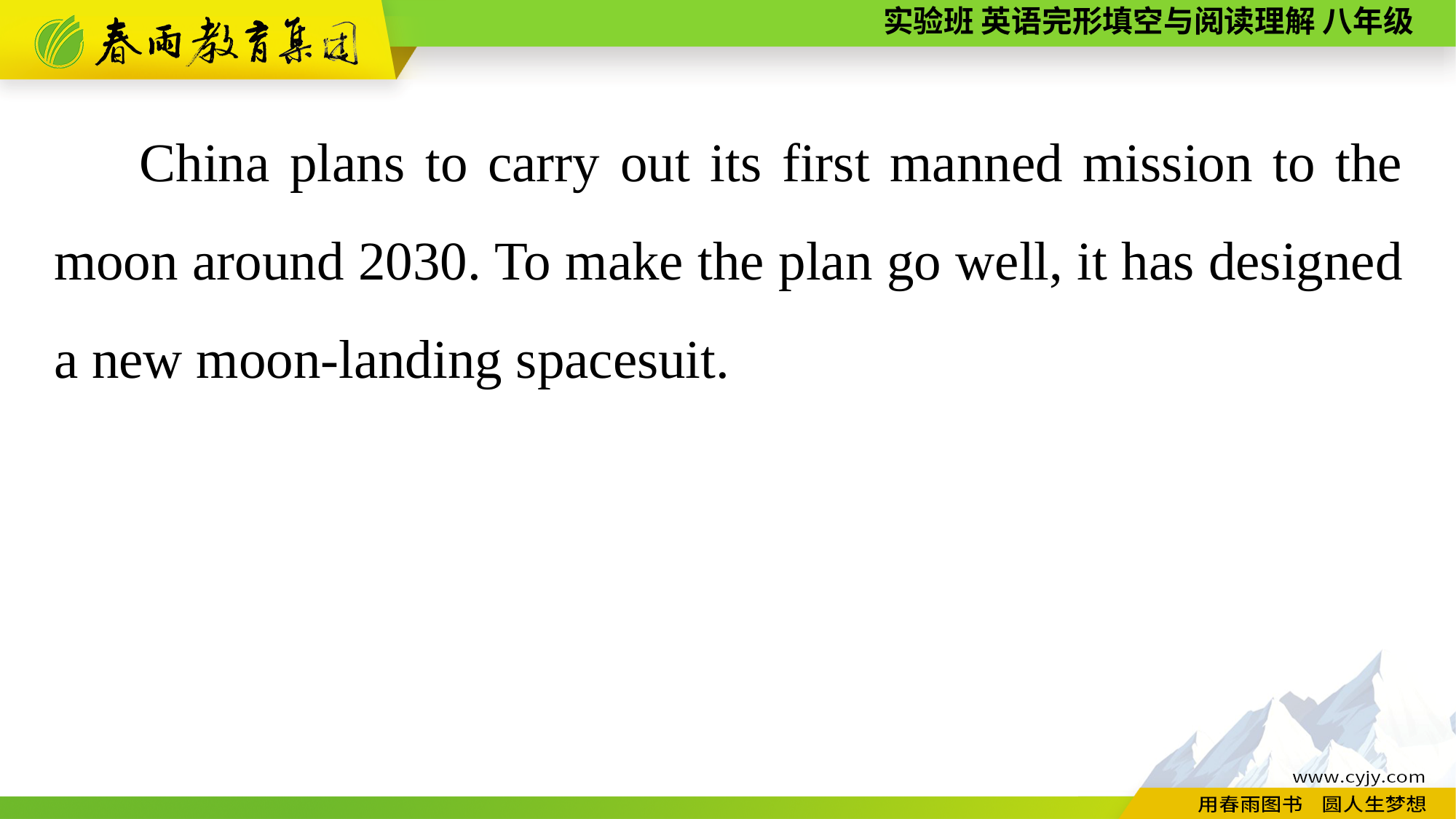

China plans to carry out its first manned mission to the moon around 2030. To make the plan go well, it has designed a new moon-landing spacesuit.